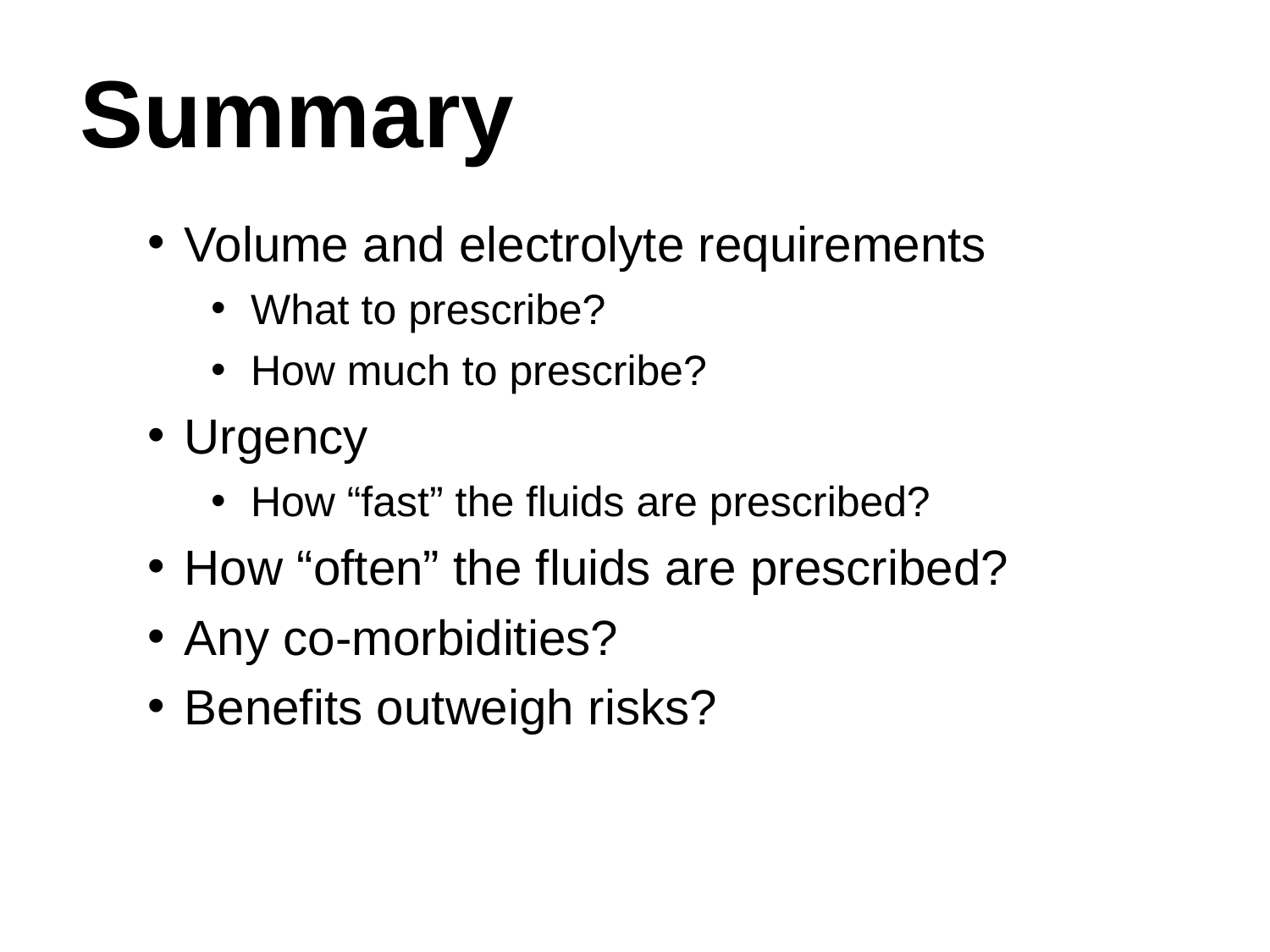

Summary
Volume and electrolyte requirements
What to prescribe?
How much to prescribe?
Urgency
How “fast” the fluids are prescribed?
How “often” the fluids are prescribed?
Any co-morbidities?
Benefits outweigh risks?